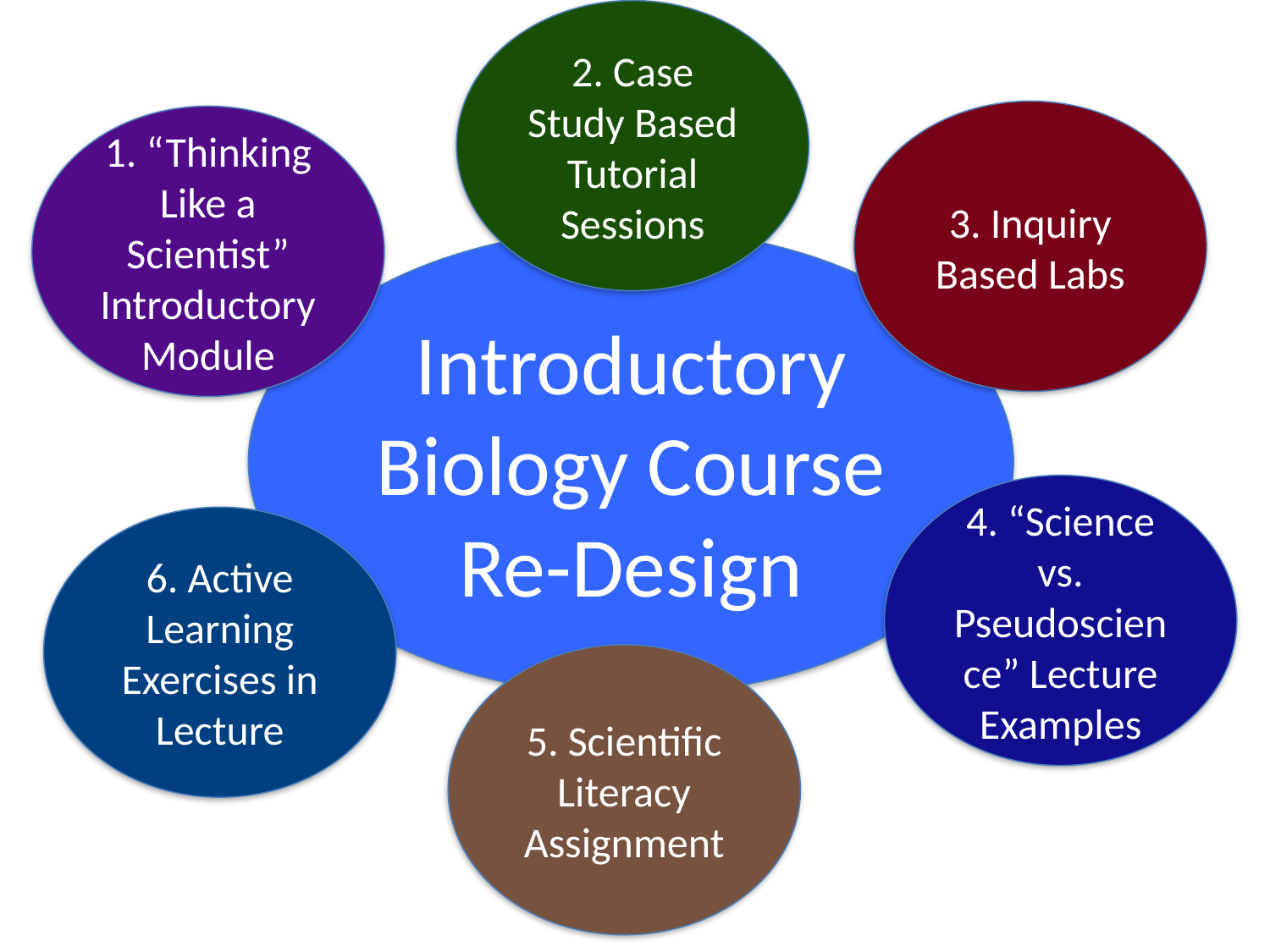

2. Case Study Based Tutorial Sessions
3. Inquiry Based Labs
1. “Thinking Like a Scientist” Introductory Module
Introductory Biology Course Re-Design
4. “Science vs. Pseudoscience” Lecture Examples
6. Active Learning Exercises in Lecture
5. Scientific Literacy Assignment